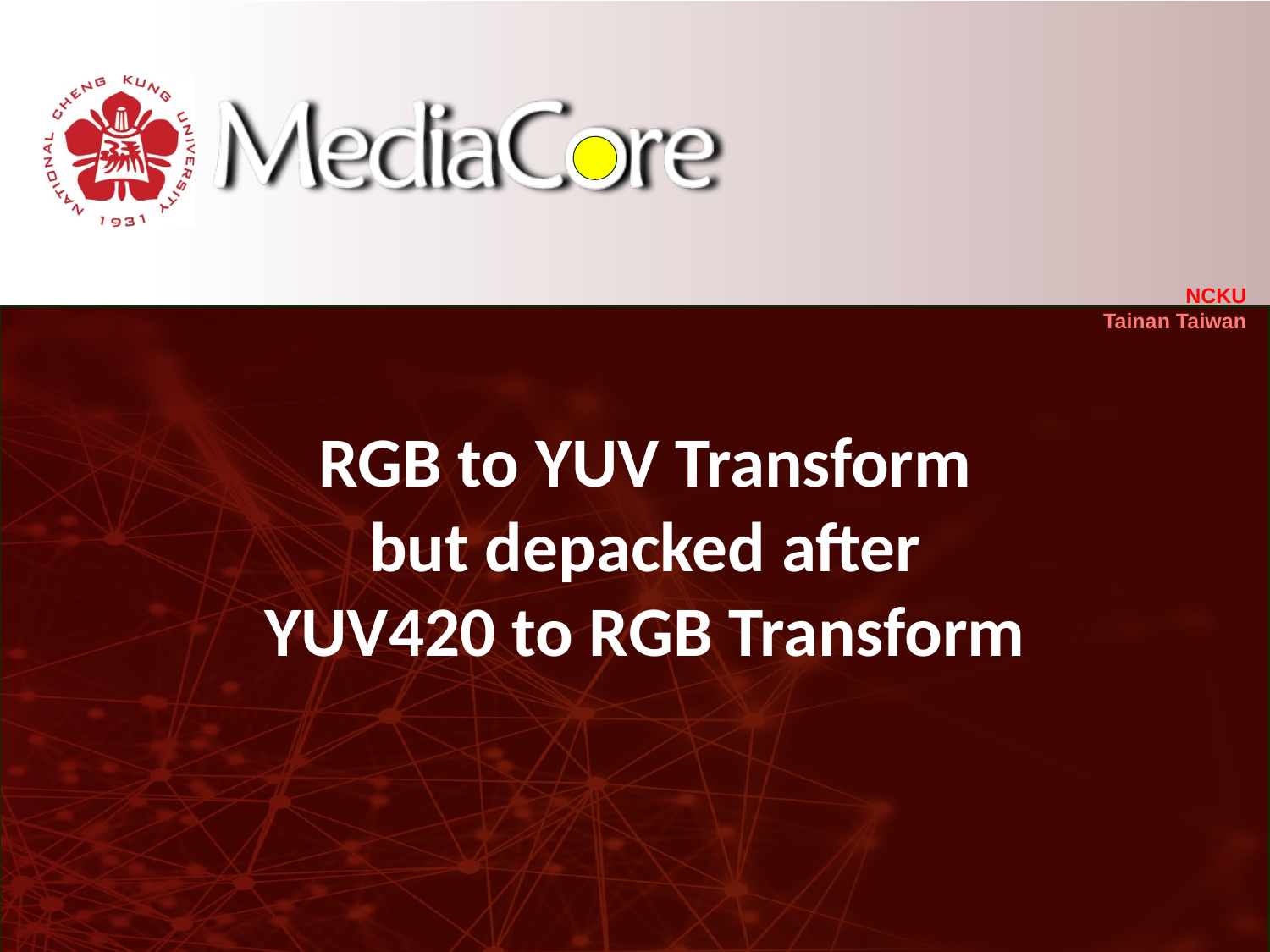

# RGB to YUV Transform but depacked after YUV420 to RGB Transform